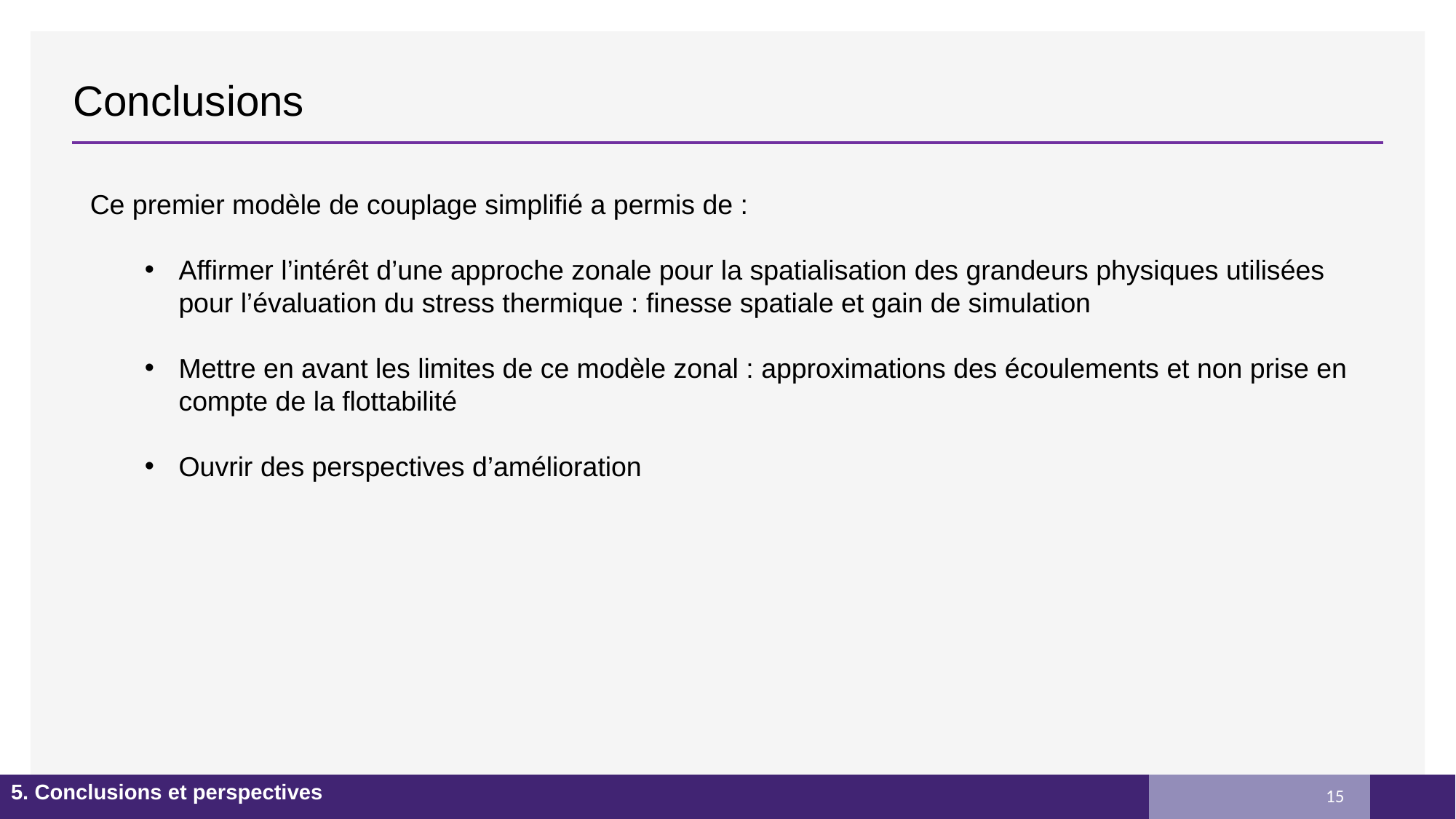

# Conclusions
Ce premier modèle de couplage simplifié a permis de :

Affirmer l’intérêt d’une approche zonale pour la spatialisation des grandeurs physiques utilisées pour l’évaluation du stress thermique : finesse spatiale et gain de simulation

Mettre en avant les limites de ce modèle zonal : approximations des écoulements et non prise en compte de la flottabilité

Ouvrir des perspectives d’amélioration

15
| 5. Conclusions et perspectives |  |  |
| --- | --- | --- |